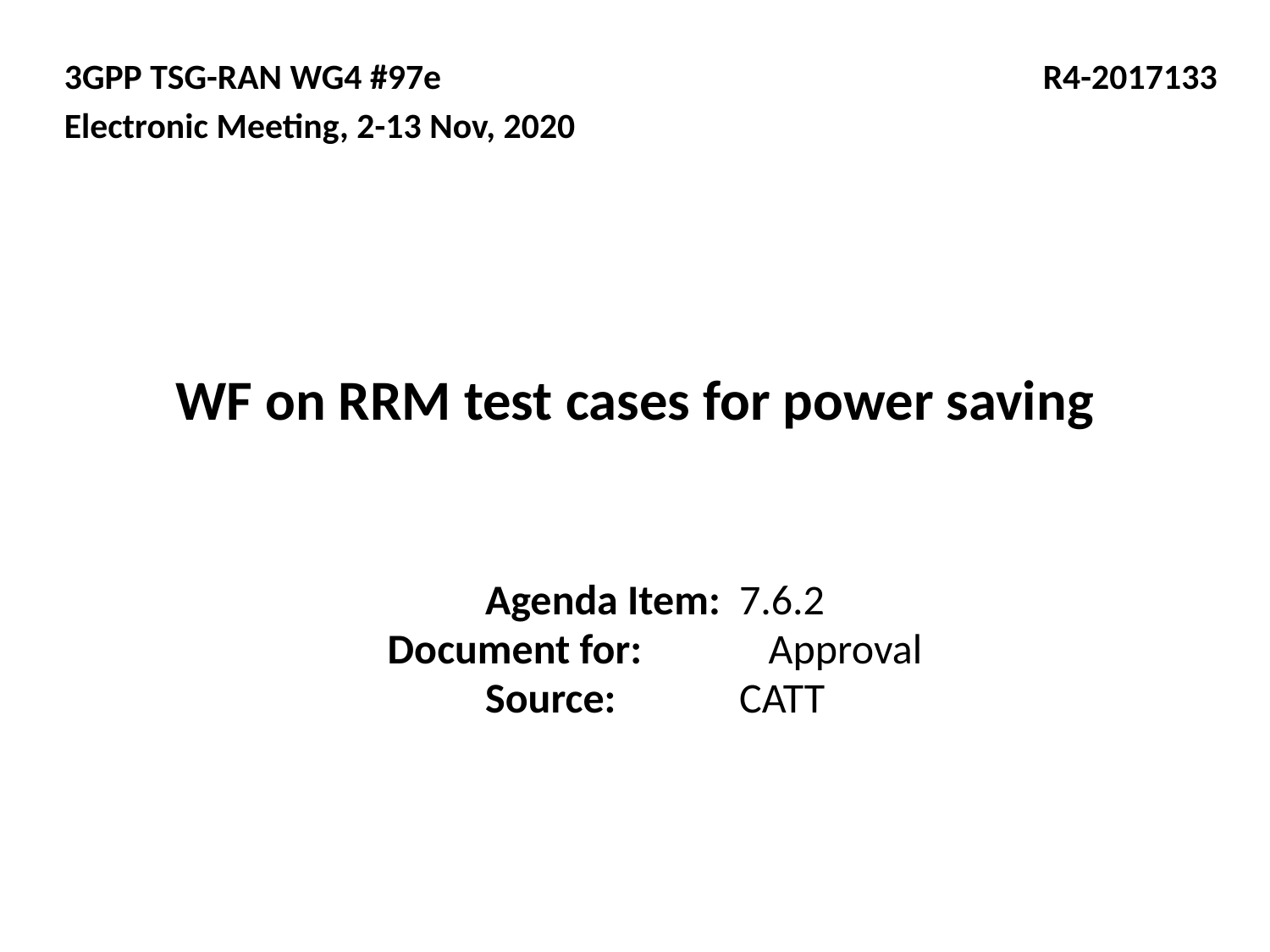

3GPP TSG-RAN WG4 #97e				                           R4-2017133
Electronic Meeting, 2-13 Nov, 2020
# WF on RRM test cases for power saving
Agenda Item:	7.6.2
Document for:	Approval
Source: 	CATT